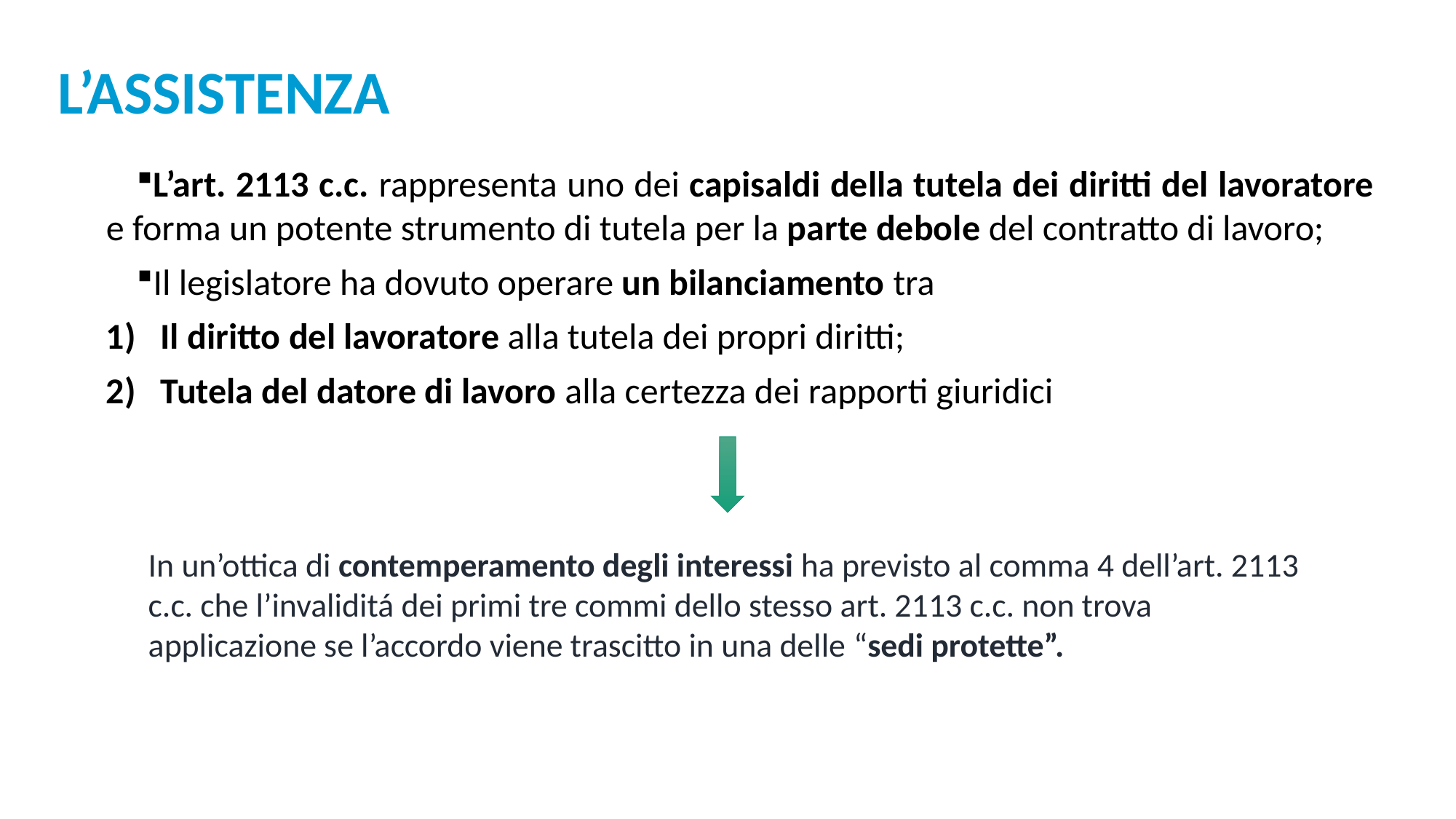

L’assistenza
L’art. 2113 c.c. rappresenta uno dei capisaldi della tutela dei diritti del lavoratore e forma un potente strumento di tutela per la parte debole del contratto di lavoro;
Il legislatore ha dovuto operare un bilanciamento tra
Il diritto del lavoratore alla tutela dei propri diritti;
Tutela del datore di lavoro alla certezza dei rapporti giuridici

In un’ottica di contemperamento degli interessi ha previsto al comma 4 dell’art. 2113 c.c. che l’invaliditá dei primi tre commi dello stesso art. 2113 c.c. non trova applicazione se l’accordo viene trascitto in una delle “sedi protette”.